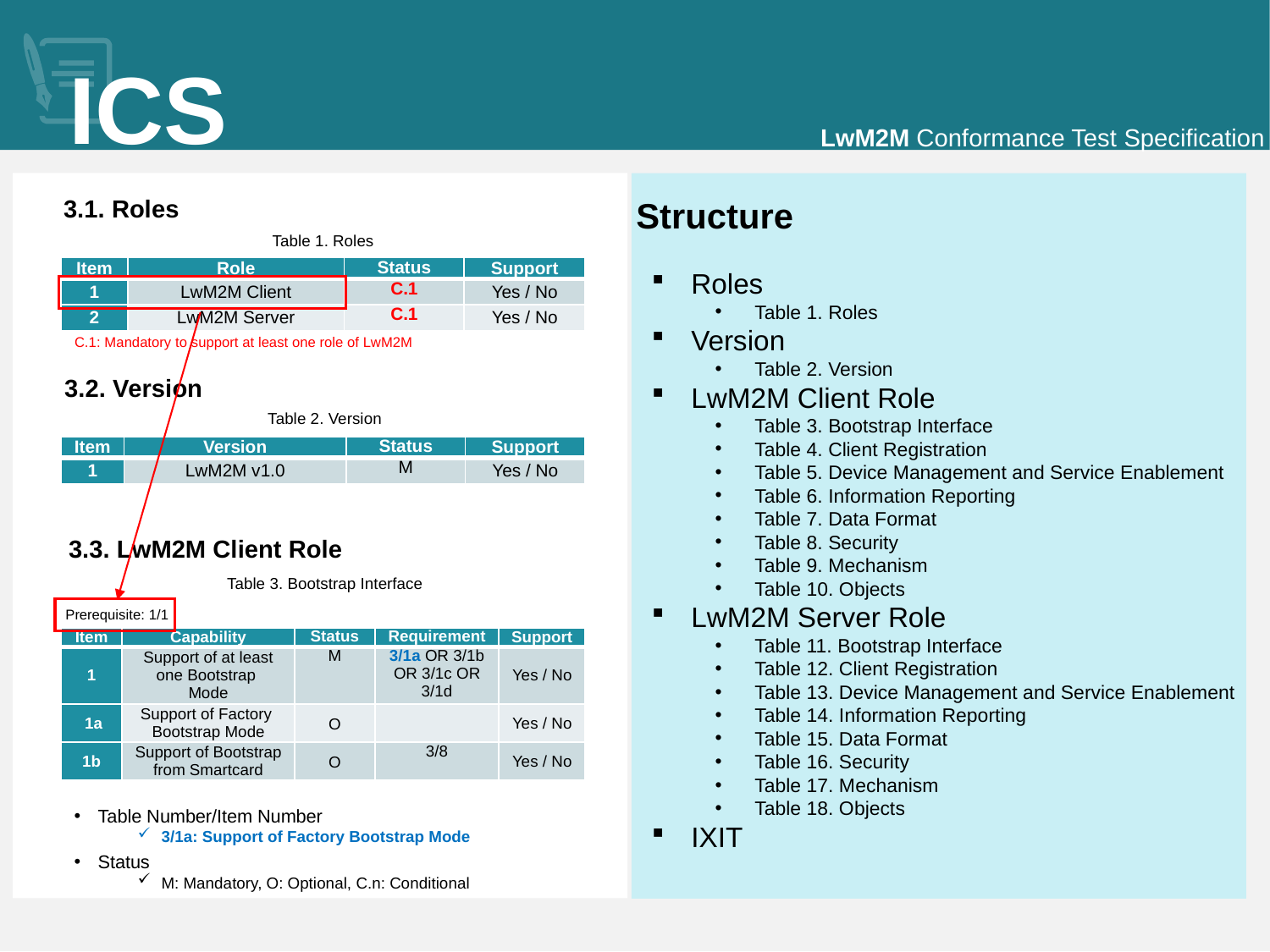

ICS
#
LwM2M Conformance Test Specification

Structure
3.1. Roles
Table 1. Roles
| Item | Role | Status | Support |
| --- | --- | --- | --- |
| 1 | LwM2M Client | C.1 | Yes / No |
| 2 | LwM2M Server | C.1 | Yes / No |
Roles
Table 1. Roles
Version
Table 2. Version
LwM2M Client Role
Table 3. Bootstrap Interface
Table 4. Client Registration
Table 5. Device Management and Service Enablement
Table 6. Information Reporting
Table 7. Data Format
Table 8. Security
Table 9. Mechanism
Table 10. Objects
LwM2M Server Role
Table 11. Bootstrap Interface
Table 12. Client Registration
Table 13. Device Management and Service Enablement
Table 14. Information Reporting
Table 15. Data Format
Table 16. Security
Table 17. Mechanism
Table 18. Objects
IXIT

C.1: Mandatory to support at least one role of LwM2M
3.2. Version
Table 2. Version
| Item | Version | Status | Support |
| --- | --- | --- | --- |
| 1 | LwM2M v1.0 | M | Yes / No |
3.3. LwM2M Client Role
Table 3. Bootstrap Interface

Prerequisite: 1/1
| Item | Capability | Status | Requirement | Support |
| --- | --- | --- | --- | --- |
| 1 | Support of at least one Bootstrap Mode | M | 3/1a OR 3/1b OR 3/1c OR 3/1d | Yes / No |
| 1a | Support of Factory Bootstrap Mode | O |  | Yes / No |
| 1b | Support of Bootstrap from Smartcard | O | 3/8 | Yes / No |
Table Number/Item Number
3/1a: Support of Factory Bootstrap Mode
Status
M: Mandatory, O: Optional, C.n: Conditional
6